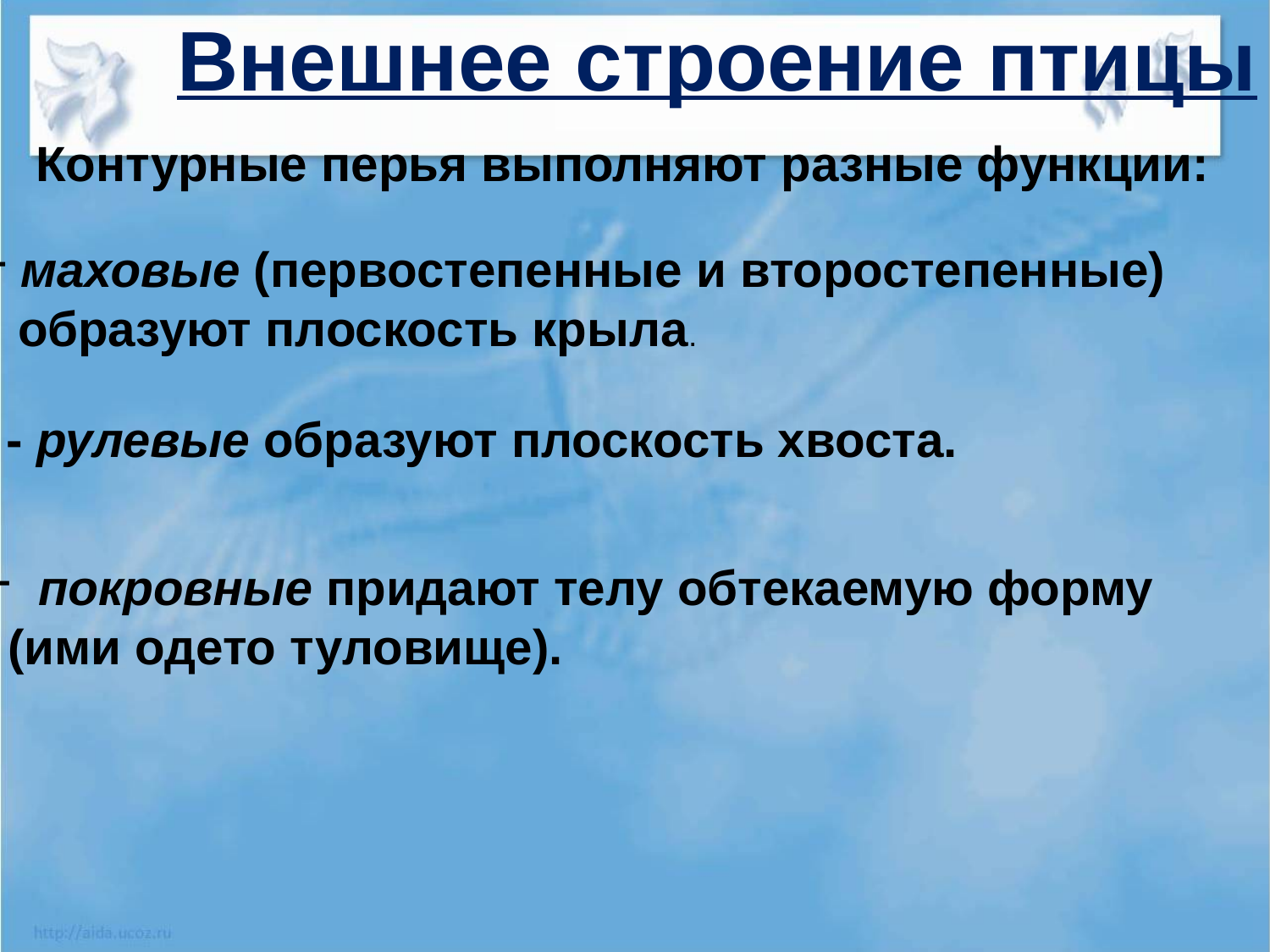

Внешнее строение птицы
Контурные перья выполняют разные функции:
маховые (первостепенные и второстепенные)
  образуют плоскость крыла.
- рулевые образуют плоскость хвоста.
 покровные придают телу обтекаемую форму
 (ими одето туловище).